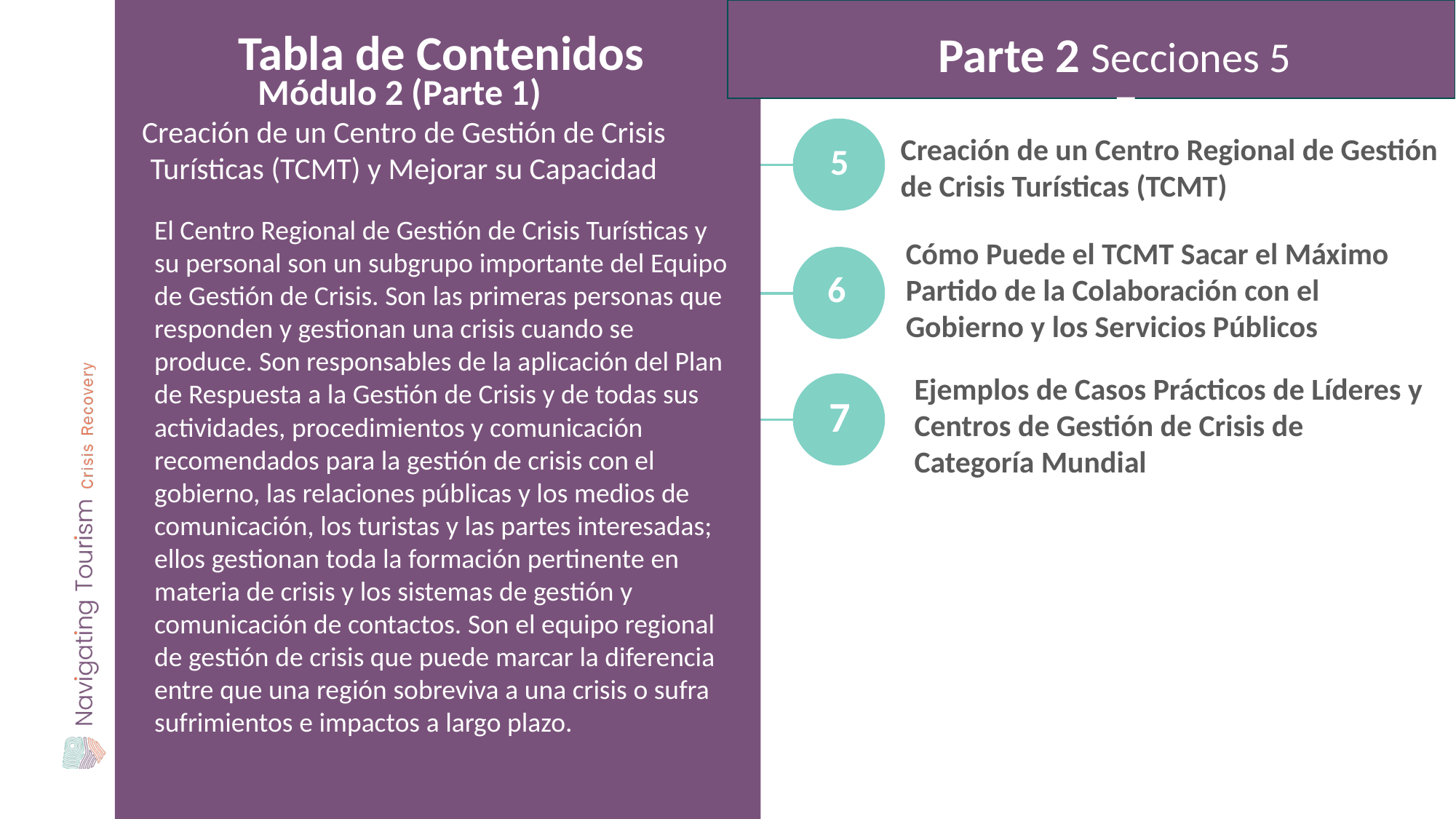

Parte 2 Secciones 5 - 7
Tabla de Contenidos
Módulo 2 (Parte 1)
Creación de un Centro de Gestión de Crisis Turísticas (TCMT) y Mejorar su Capacidad
Creación de un Centro Regional de Gestión de Crisis Turísticas (TCMT)
5
El Centro Regional de Gestión de Crisis Turísticas y su personal son un subgrupo importante del Equipo de Gestión de Crisis. Son las primeras personas que responden y gestionan una crisis cuando se produce. Son responsables de la aplicación del Plan de Respuesta a la Gestión de Crisis y de todas sus actividades, procedimientos y comunicación recomendados para la gestión de crisis con el gobierno, las relaciones públicas y los medios de comunicación, los turistas y las partes interesadas; ellos gestionan toda la formación pertinente en materia de crisis y los sistemas de gestión y comunicación de contactos. Son el equipo regional de gestión de crisis que puede marcar la diferencia entre que una región sobreviva a una crisis o sufra sufrimientos e impactos a largo plazo.

Cómo Puede el TCMT Sacar el Máximo Partido de la Colaboración con el Gobierno y los Servicios Públicos
6
Ejemplos de Casos Prácticos de Líderes y Centros de Gestión de Crisis de Categoría Mundial
7